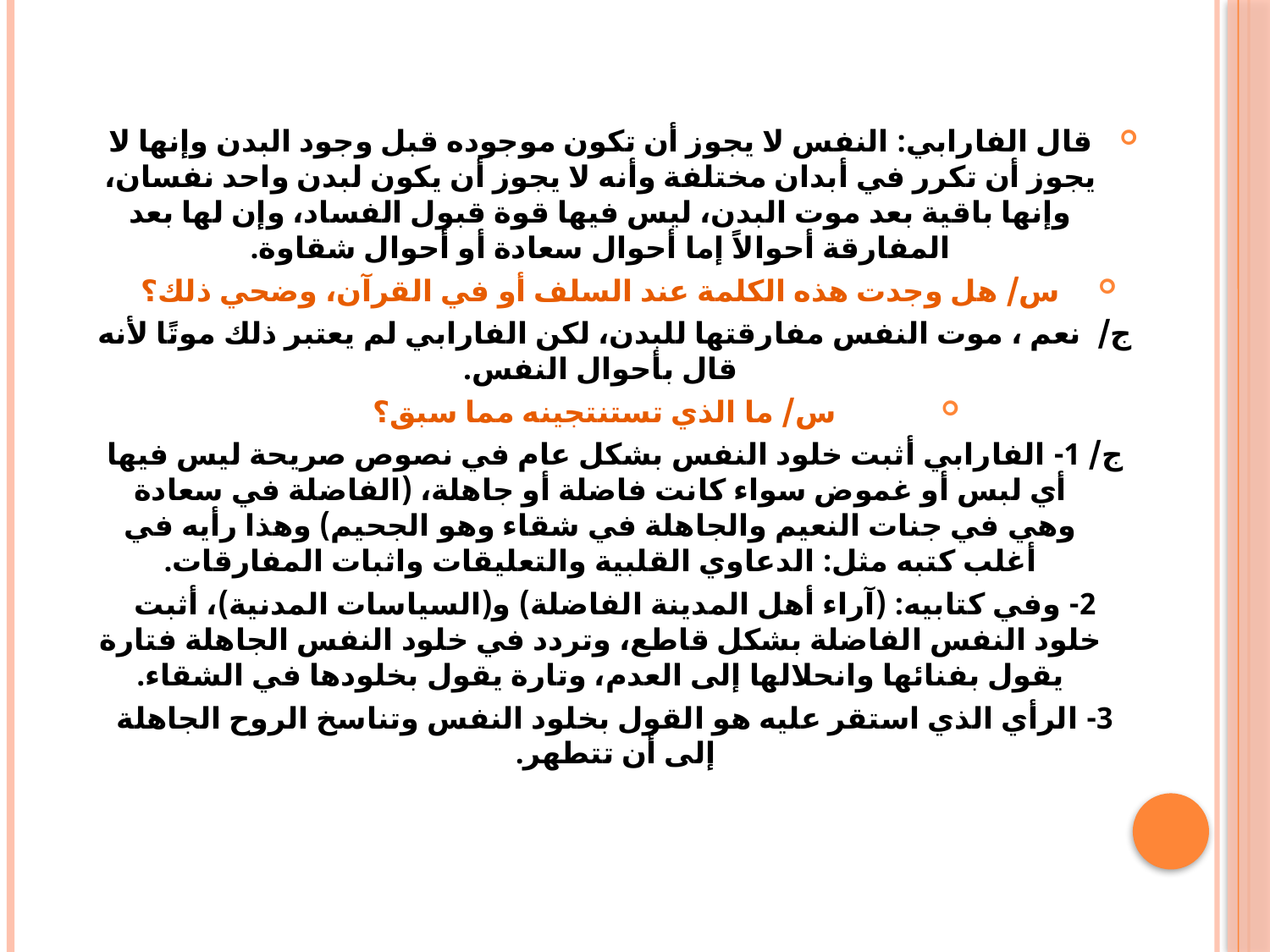

#
قال الفارابي: النفس لا يجوز أن تكون موجوده قبل وجود البدن وإنها لا يجوز أن تكرر في أبدان مختلفة وأنه لا يجوز أن يكون لبدن واحد نفسان، وإنها باقية بعد موت البدن، ليس فيها قوة قبول الفساد، وإن لها بعد المفارقة أحوالاً إما أحوال سعادة أو أحوال شقاوة.
س/ هل وجدت هذه الكلمة عند السلف أو في القرآن، وضحي ذلك؟
ج/  نعم ، موت النفس مفارقتها للبدن، لكن الفارابي لم يعتبر ذلك موتًا لأنه قال بأحوال النفس.
س/ ما الذي تستنتجينه مما سبق؟
ج/ 1- الفارابي أثبت خلود النفس بشكل عام في نصوص صريحة ليس فيها أي لبس أو غموض سواء كانت فاضلة أو جاهلة، (الفاضلة في سعادة وهي في جنات النعيم والجاهلة في شقاء وهو الجحيم) وهذا رأيه في أغلب كتبه مثل: الدعاوي القلبية والتعليقات واثبات المفارقات.
2- وفي كتابيه: (آراء أهل المدينة الفاضلة) و(السياسات المدنية)، أثبت خلود النفس الفاضلة بشكل قاطع، وتردد في خلود النفس الجاهلة فتارة يقول بفنائها وانحلالها إلى العدم، وتارة يقول بخلودها في الشقاء.
3- الرأي الذي استقر عليه هو القول بخلود النفس وتناسخ الروح الجاهلة إلى أن تتطهر.